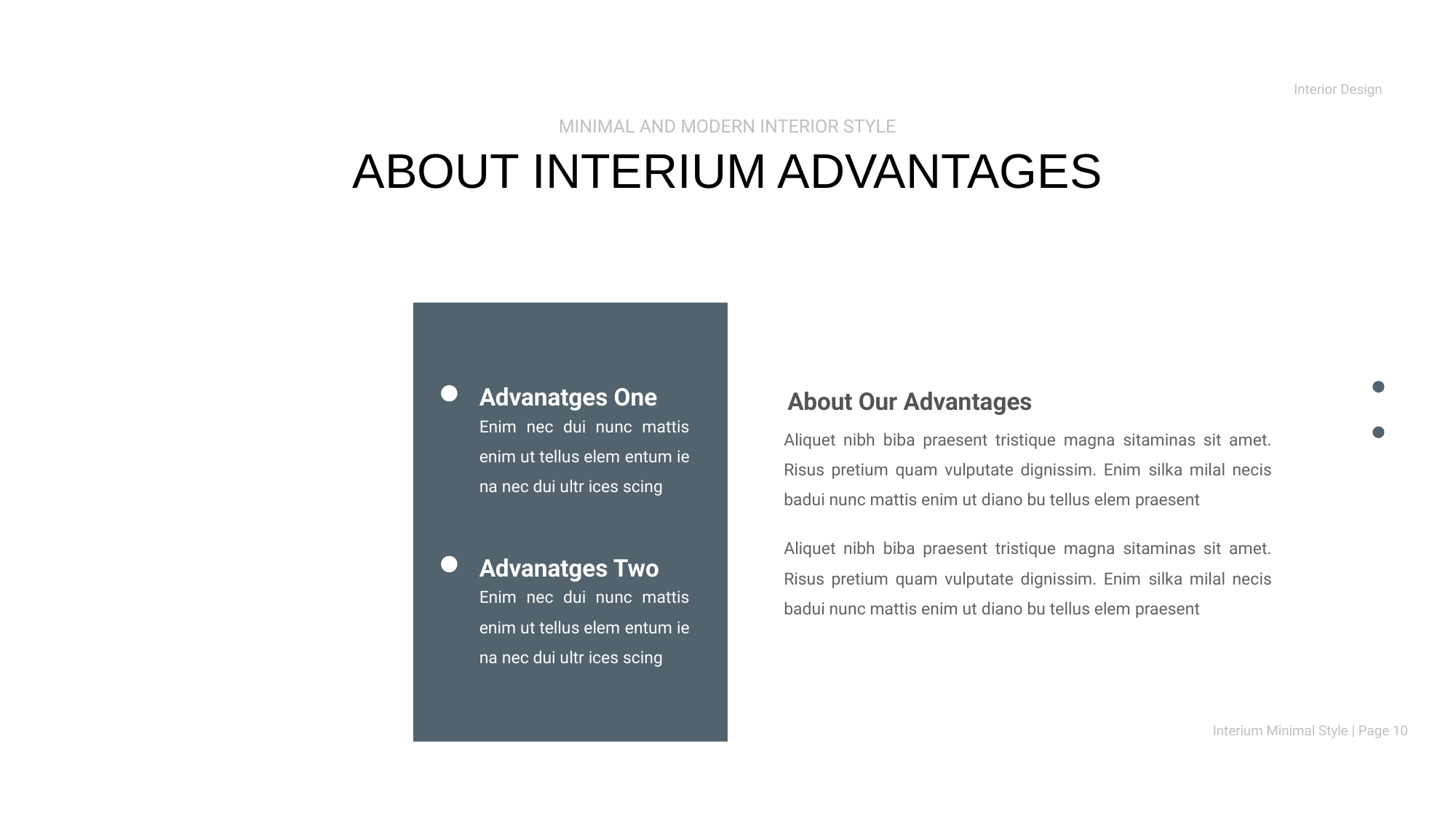

Interior Design
MINIMAL AND MODERN INTERIOR STYLE
ABOUT INTERIUM ADVANTAGES

Advanatges One
About Our Advantages

Enim nec dui nunc mattis enim ut tellus elem entum ie na nec dui ultr ices scing
Aliquet nibh biba praesent tristique magna sitaminas sit amet. Risus pretium quam vulputate dignissim. Enim silka milal necis badui nunc mattis enim ut diano bu tellus elem praesent

Aliquet nibh biba praesent tristique magna sitaminas sit amet. Risus pretium quam vulputate dignissim. Enim silka milal necis badui nunc mattis enim ut diano bu tellus elem praesent
Advanatges Two

Enim nec dui nunc mattis enim ut tellus elem entum ie na nec dui ultr ices scing
Interium Minimal Style | Page 10